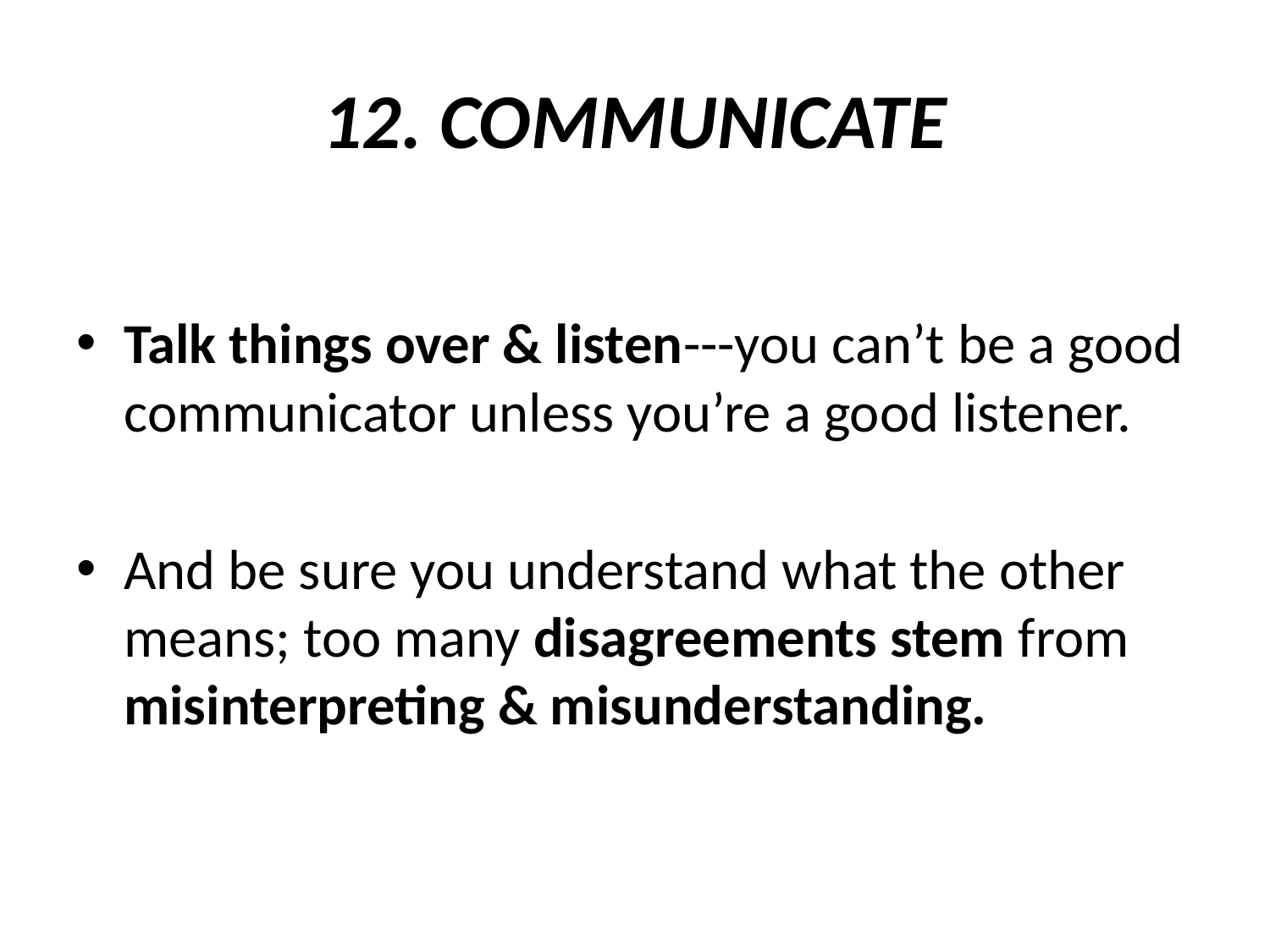

# 12. COMMUNICATE

Talk things over & listen---you can’t be a good communicator unless you’re a good listener.

And be sure you understand what the other means; too many disagreements stem from misinterpreting & misunderstanding.